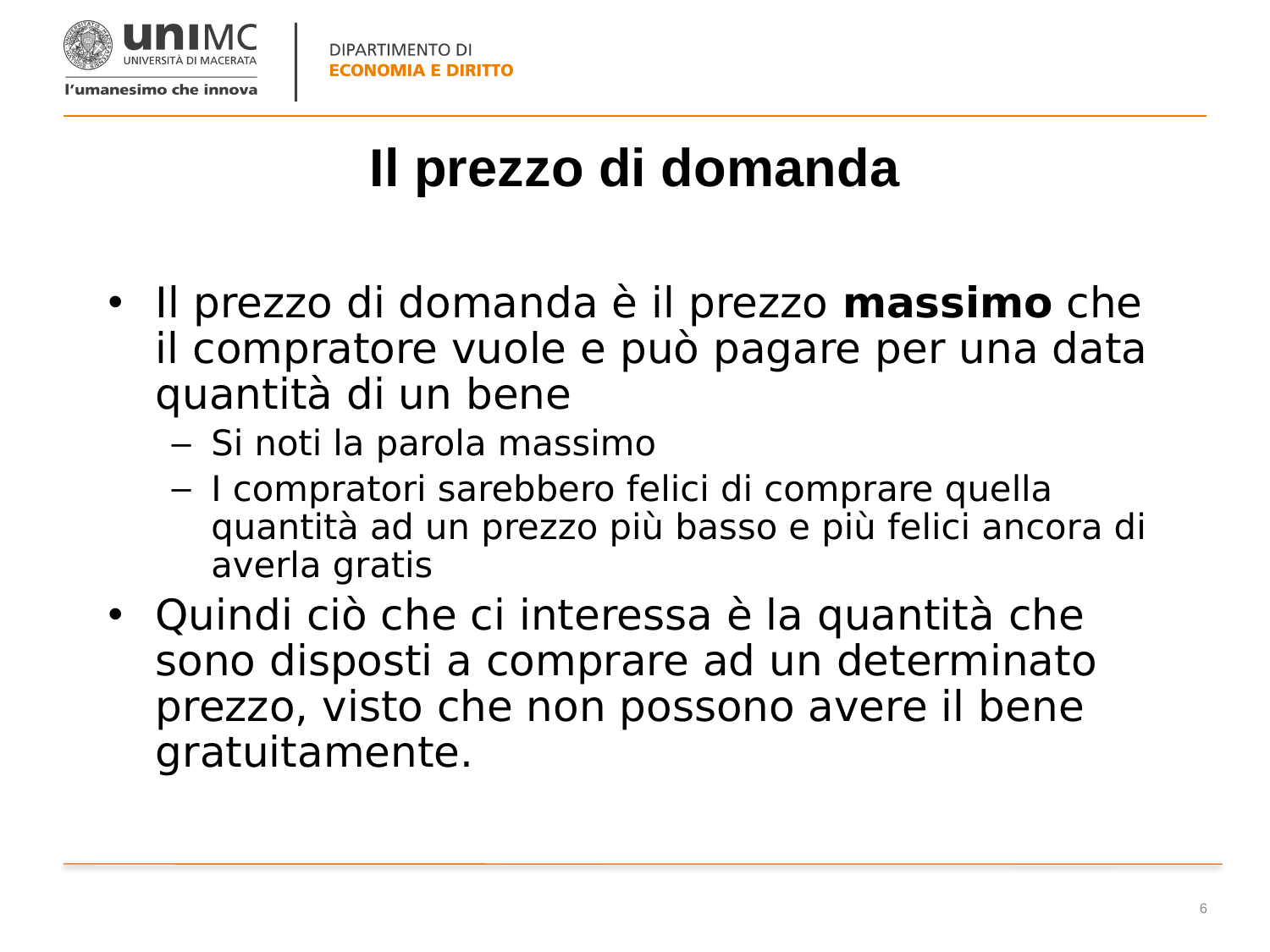

# Il prezzo di domanda
Il prezzo di domanda è il prezzo massimo che il compratore vuole e può pagare per una data quantità di un bene
Si noti la parola massimo
I compratori sarebbero felici di comprare quella quantità ad un prezzo più basso e più felici ancora di averla gratis
Quindi ciò che ci interessa è la quantità che sono disposti a comprare ad un determinato prezzo, visto che non possono avere il bene gratuitamente.

6